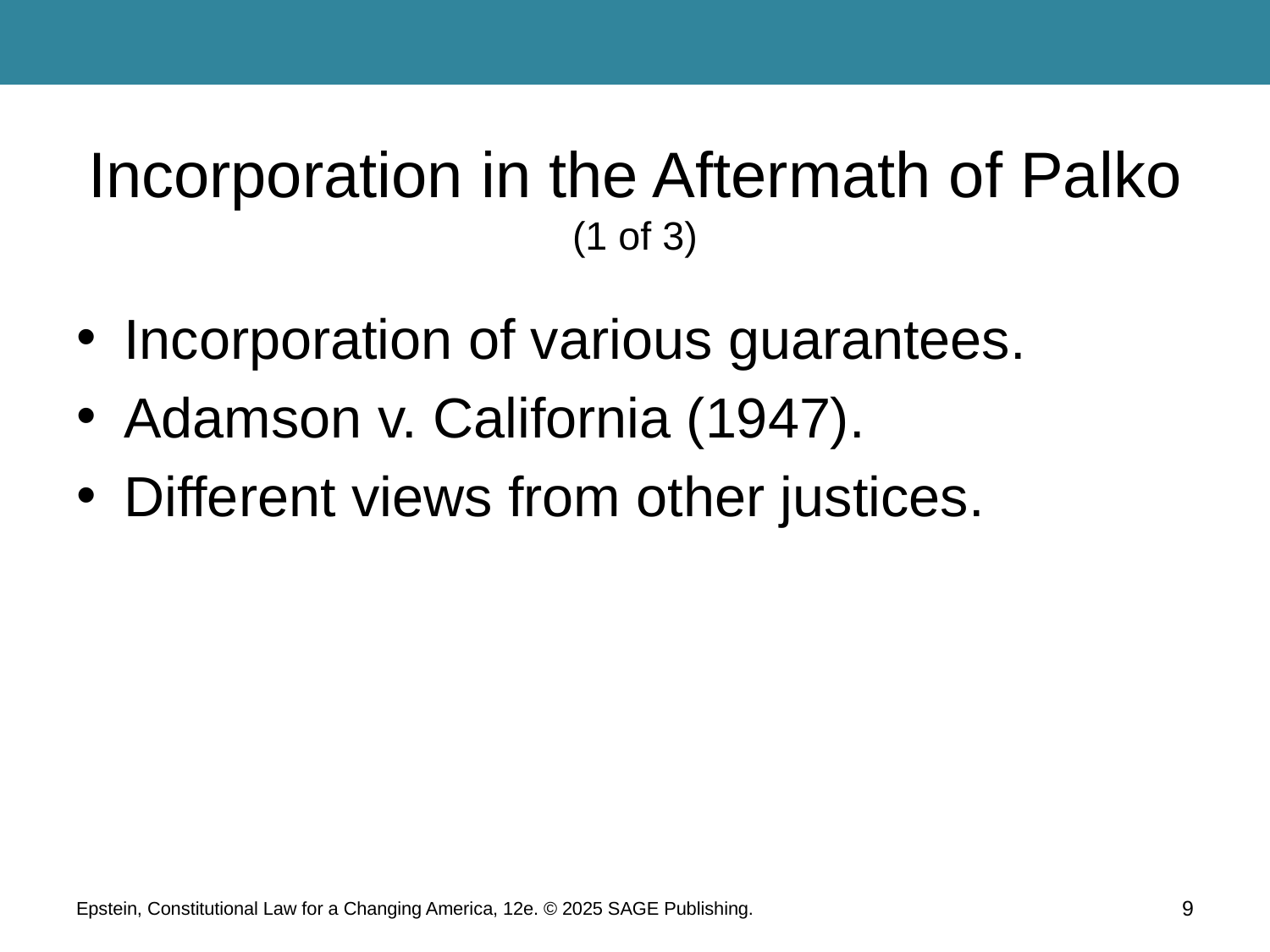

# Incorporation in the Aftermath of Palko (1 of 3)
Incorporation of various guarantees.
Adamson v. California (1947).
Different views from other justices.

Epstein, Constitutional Law for a Changing America, 12e. © 2025 SAGE Publishing.
9